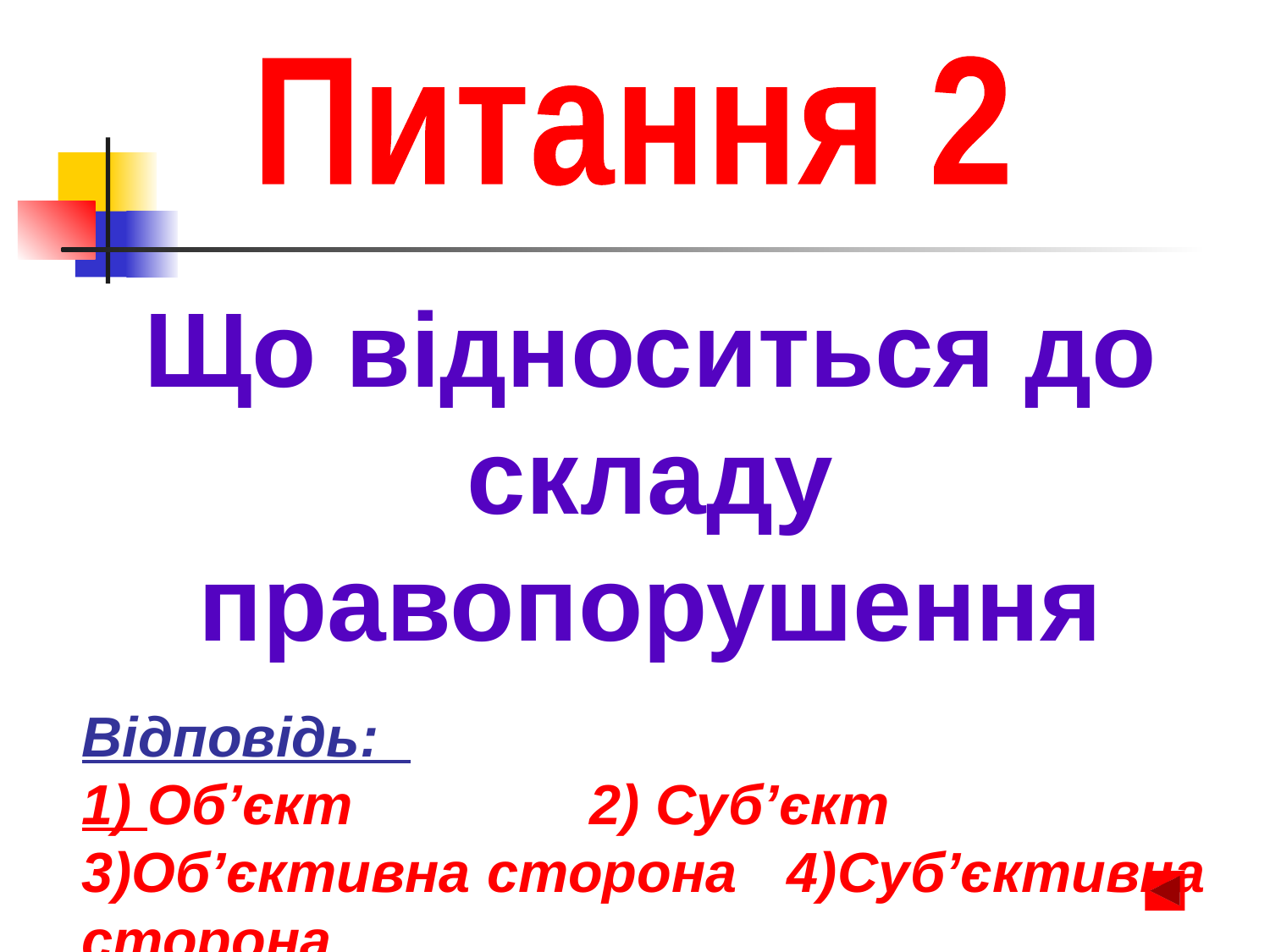

Питання 2
Що відноситься до складу правопорушення

Відповідь:
1) Об’єкт		2) Суб’єкт
3)Об’єктивна сторона   4)Суб’єктивна сторона